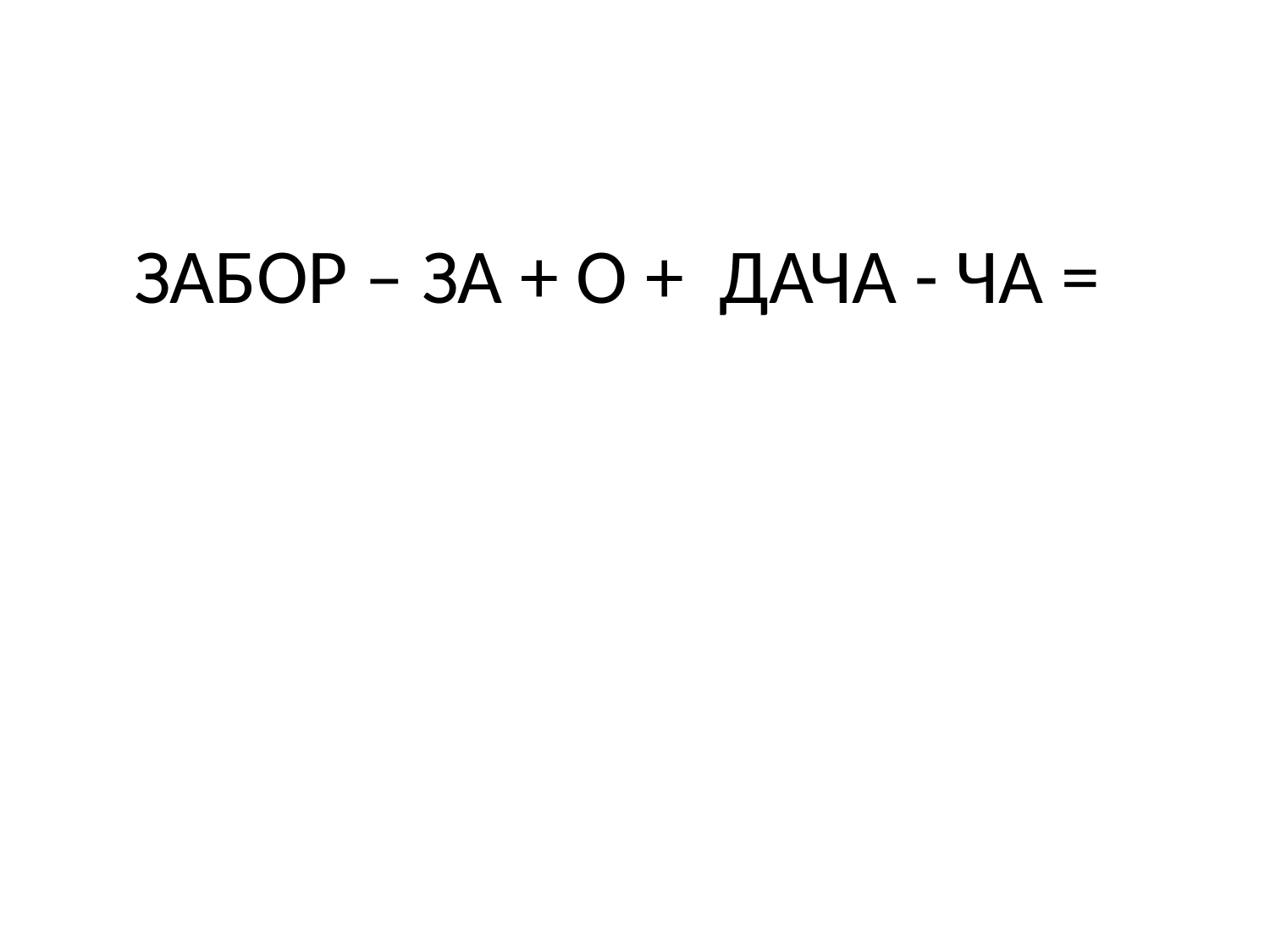

# ЗАБОР – ЗА + О +  ДАЧА - ЧА =